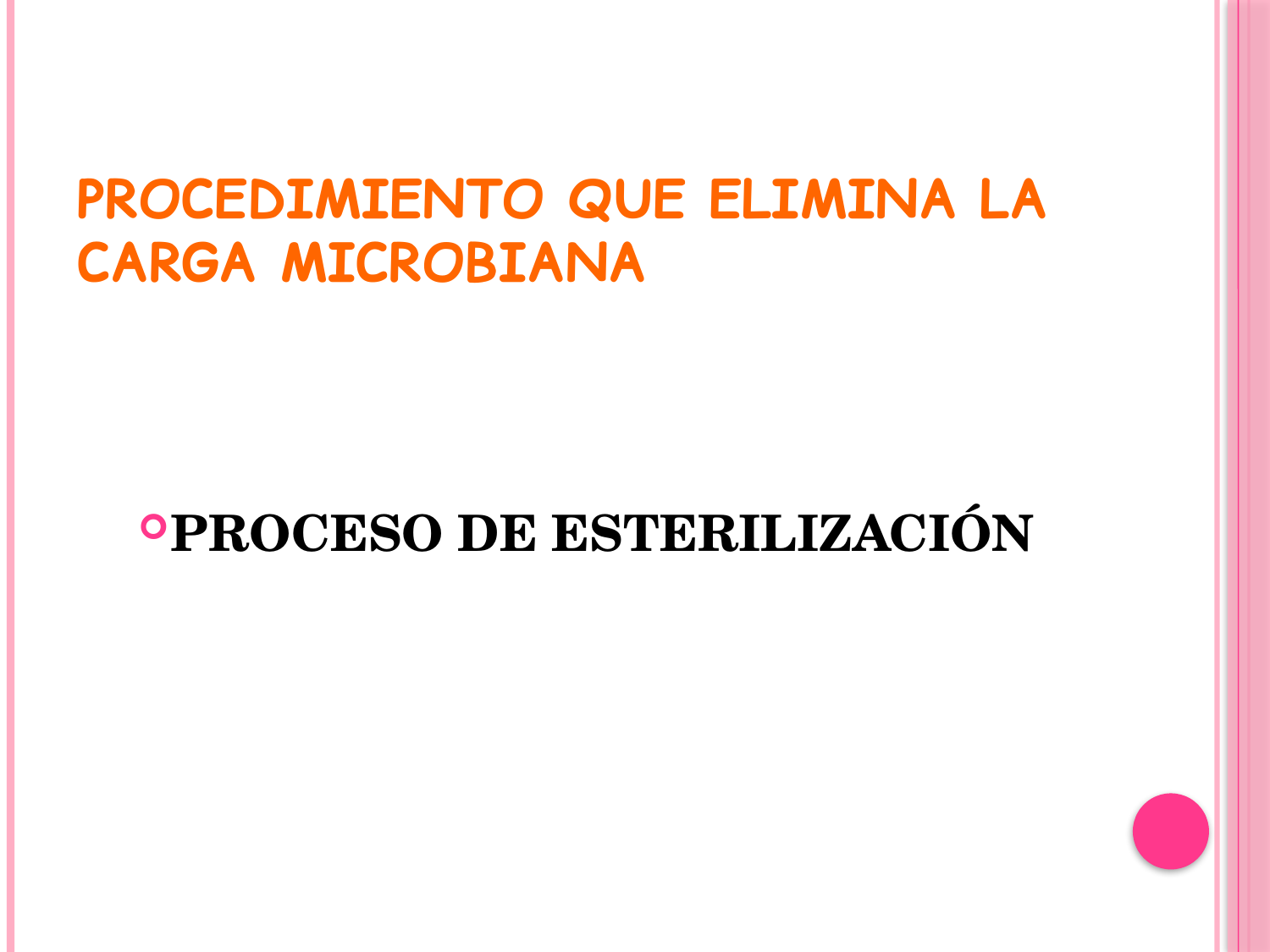

# PROCEDIMIENTO QUE ELIMINA LA CARGA MICROBIANA
PROCESO DE ESTERILIZACIÓN